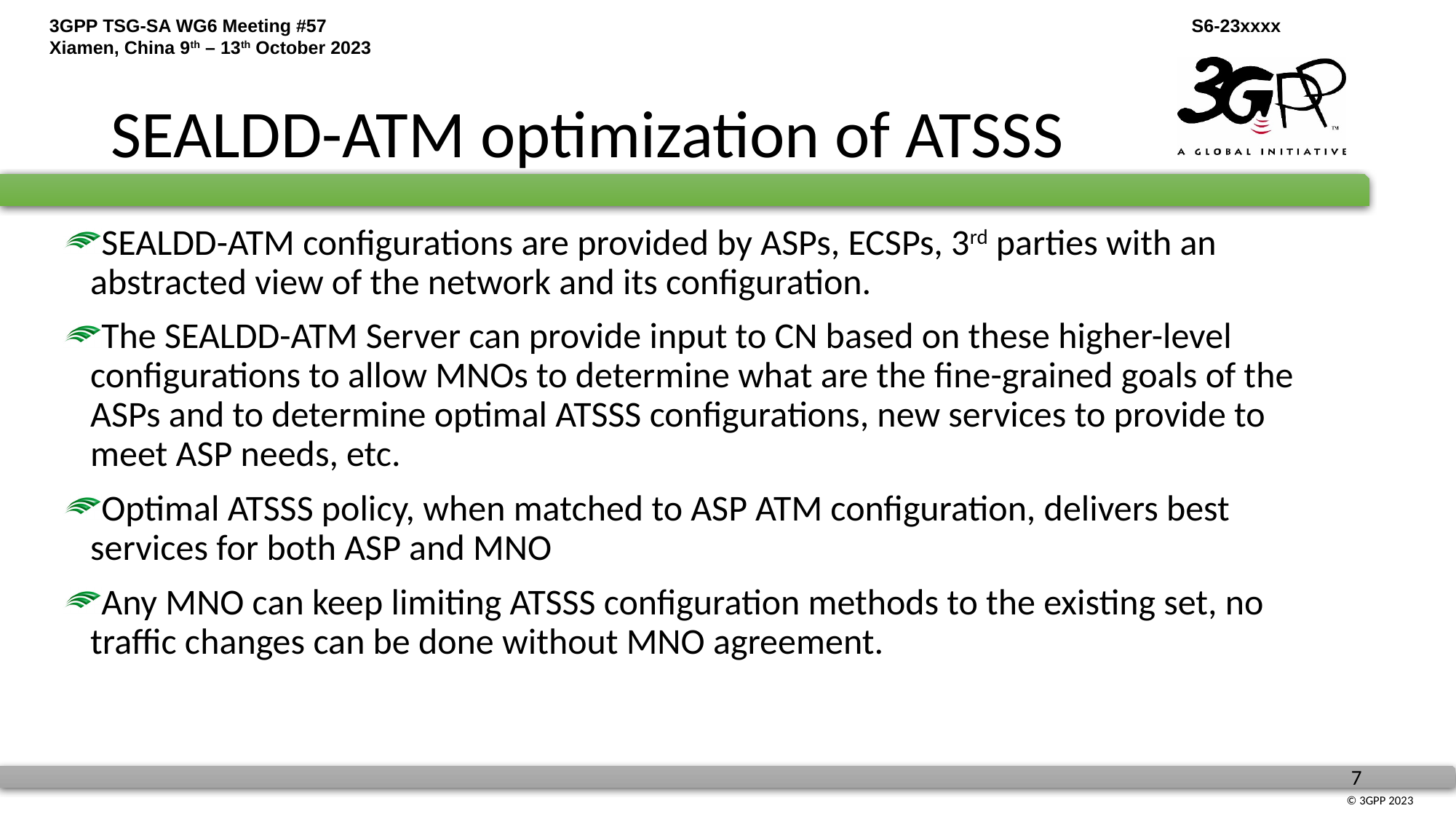

# SEALDD-ATM optimization of ATSSS
SEALDD-ATM configurations are provided by ASPs, ECSPs, 3rd parties with an abstracted view of the network and its configuration.
The SEALDD-ATM Server can provide input to CN based on these higher-level configurations to allow MNOs to determine what are the fine-grained goals of the ASPs and to determine optimal ATSSS configurations, new services to provide to meet ASP needs, etc.
Optimal ATSSS policy, when matched to ASP ATM configuration, delivers best services for both ASP and MNO
Any MNO can keep limiting ATSSS configuration methods to the existing set, no traffic changes can be done without MNO agreement.